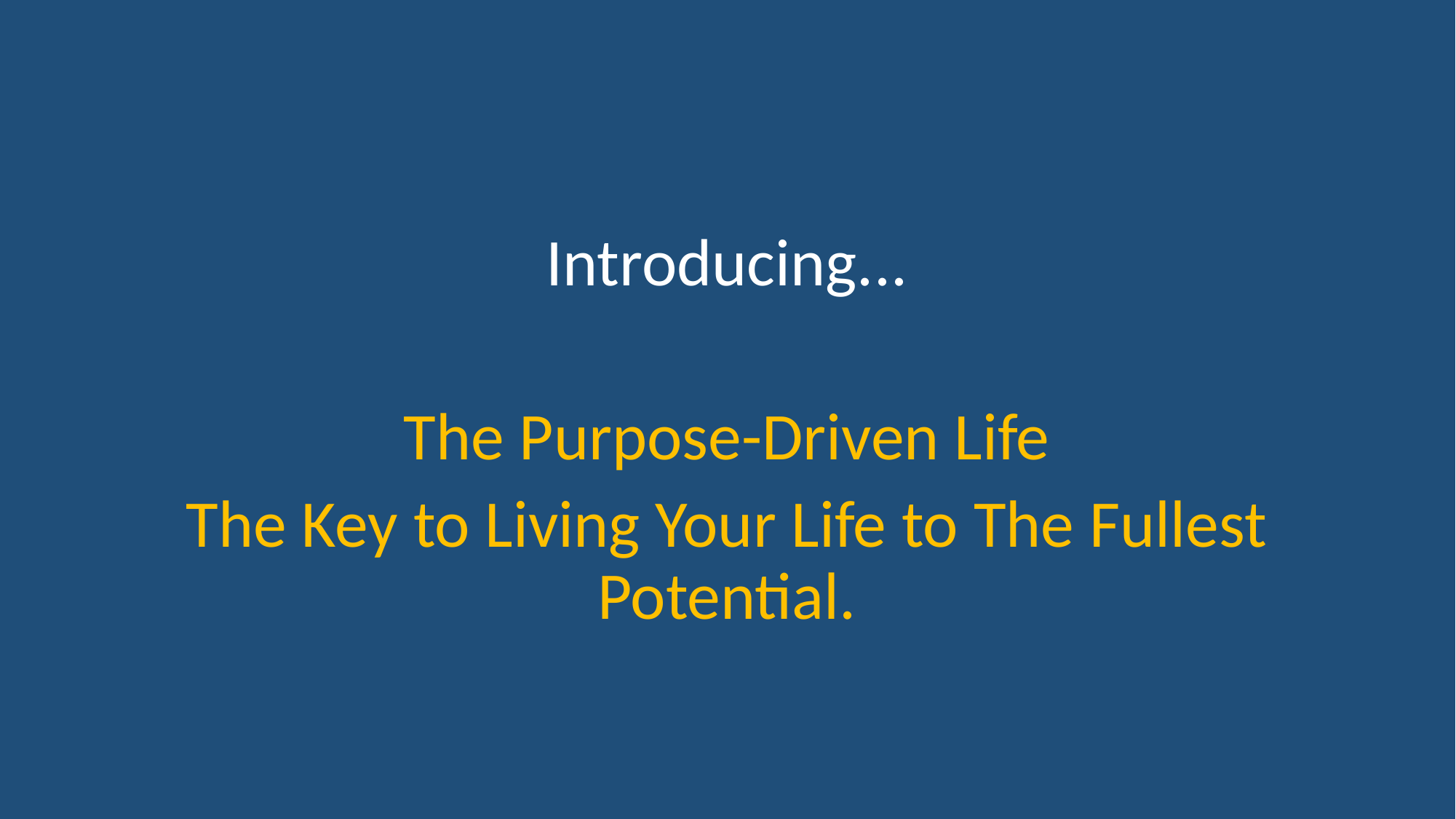

Introducing...

The Purpose-Driven Life
The Key to Living Your Life to The Fullest Potential.